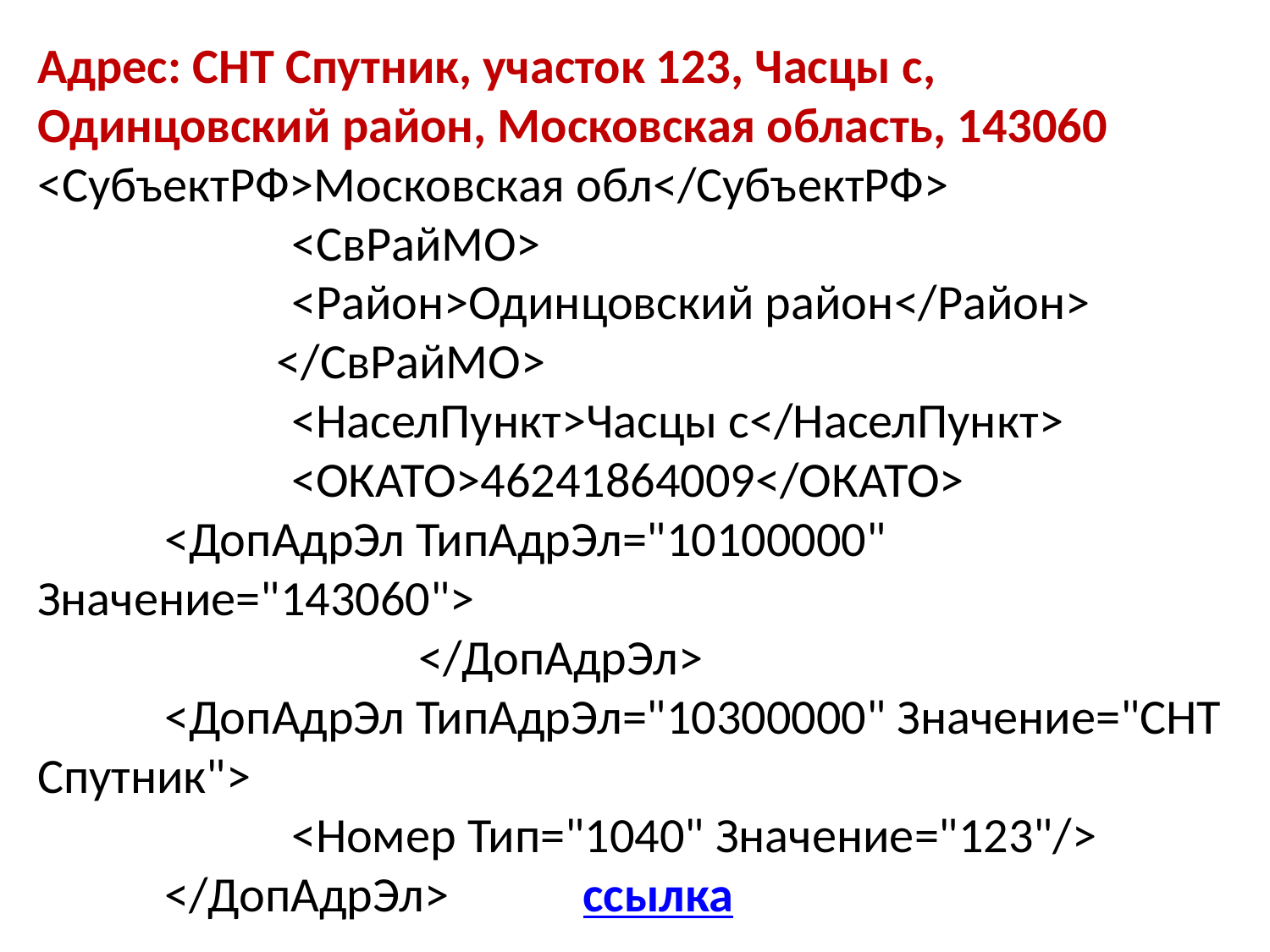

Адрес: СНТ Спутник, участок 123, Часцы с, Одинцовский район, Московская область, 143060
<СубъектРФ>Московская обл</СубъектРФ>
		<СвРайМО>
		<Район>Одинцовский район</Район>
	          </СвРайМО>
		<НаселПункт>Часцы с</НаселПункт>
		<ОКАТО>46241864009</ОКАТО>
	<ДопАдрЭл ТипАдрЭл="10100000" Значение="143060">
			</ДопАдрЭл>
	<ДопАдрЭл ТипАдрЭл="10300000" Значение="СНТ Спутник">
		<Номер Тип="1040" Значение="123"/>
	</ДопАдрЭл>            ссылка